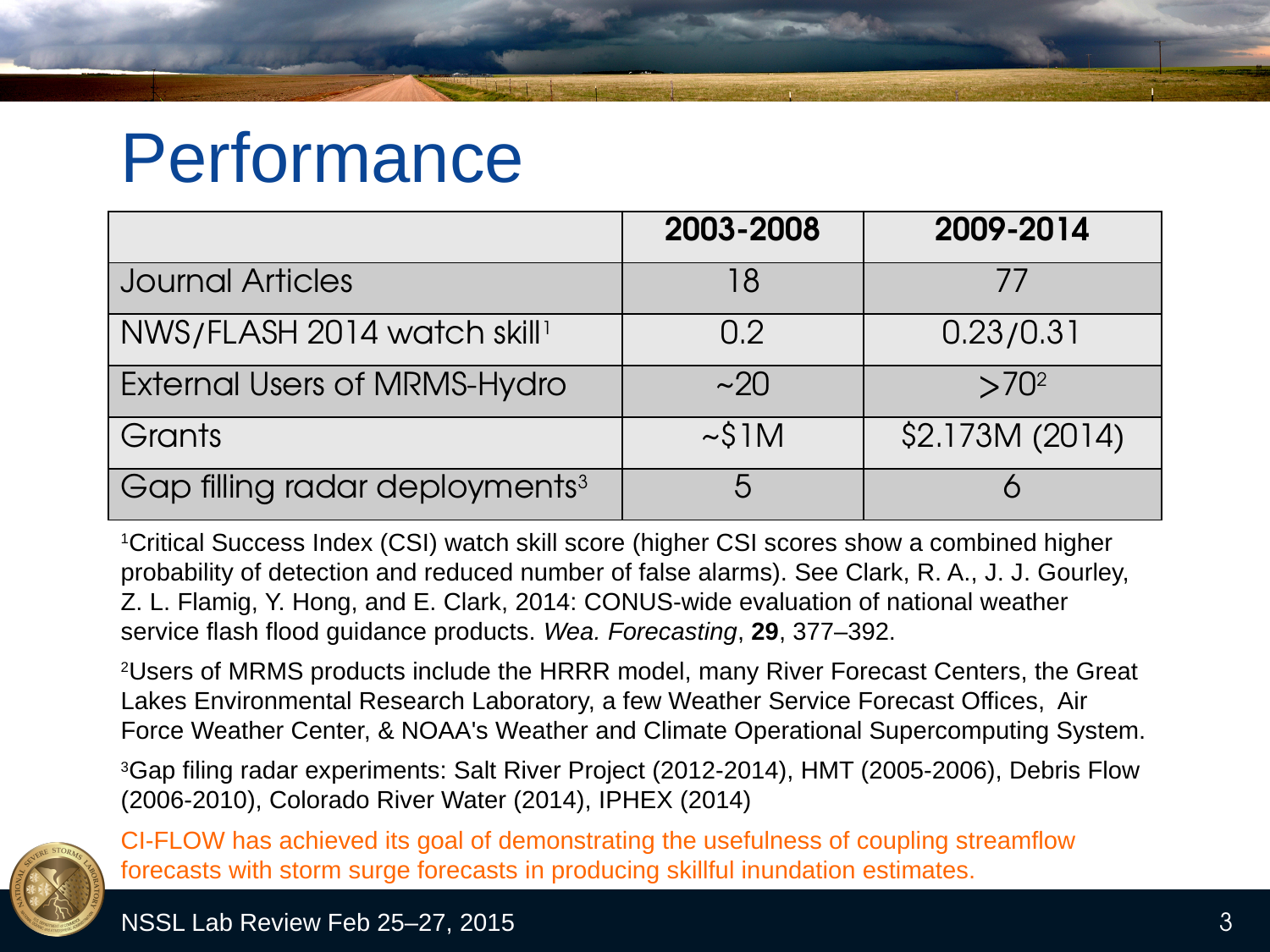

# Performance
|  | 2003-2008 | 2009-2014 |
| --- | --- | --- |
| Journal Articles | 18 | 77 |
| NWS/FLASH 2014 watch skill1 | 0.2 | 0.23/0.31 |
| External Users of MRMS-Hydro | ~20 | >702 |
| Grants | ~$1M | $2.173M (2014) |
| Gap filling radar deployments3 | 5 | 6 |
1Critical Success Index (CSI) watch skill score (higher CSI scores show a combined higher probability of detection and reduced number of false alarms). See Clark, R. A., J. J. Gourley, Z. L. Flamig, Y. Hong, and E. Clark, 2014: CONUS-wide evaluation of national weather service flash flood guidance products. Wea. Forecasting, 29, 377–392.
2Users of MRMS products include the HRRR model, many River Forecast Centers, the Great Lakes Environmental Research Laboratory, a few Weather Service Forecast Offices,  Air Force Weather Center, & NOAA's Weather and Climate Operational Supercomputing System.
3Gap filing radar experiments: Salt River Project (2012-2014), HMT (2005-2006), Debris Flow (2006-2010), Colorado River Water (2014), IPHEX (2014)
CI-FLOW has achieved its goal of demonstrating the usefulness of coupling streamflow forecasts with storm surge forecasts in producing skillful inundation estimates.
NSSL Lab Review Feb 25–27, 2015
3